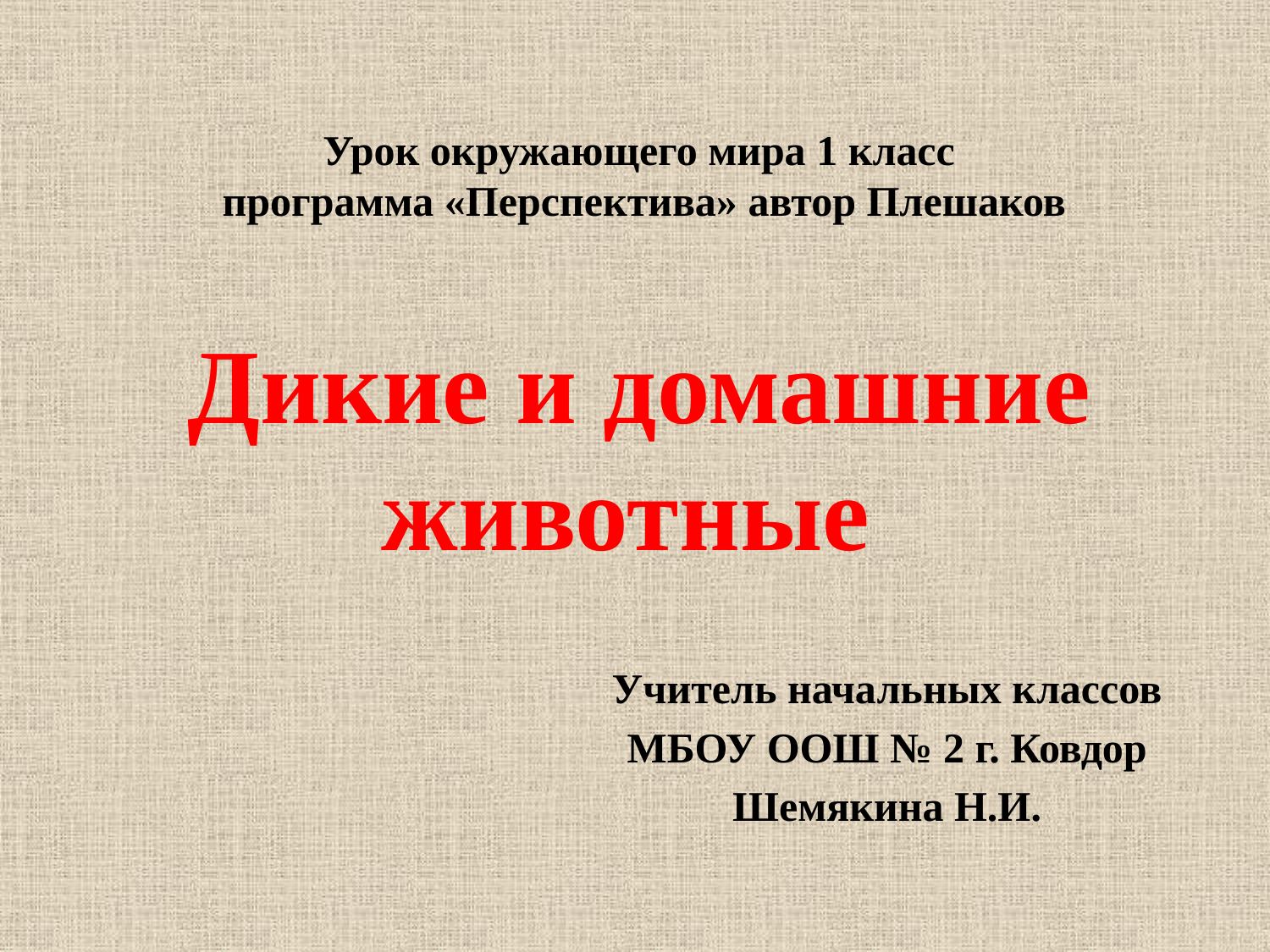

# Урок окружающего мира 1 класс программа «Перспектива» автор Плешаков Дикие и домашние животные
Учитель начальных классов
МБОУ ООШ № 2 г. Ковдор
Шемякина Н.И.